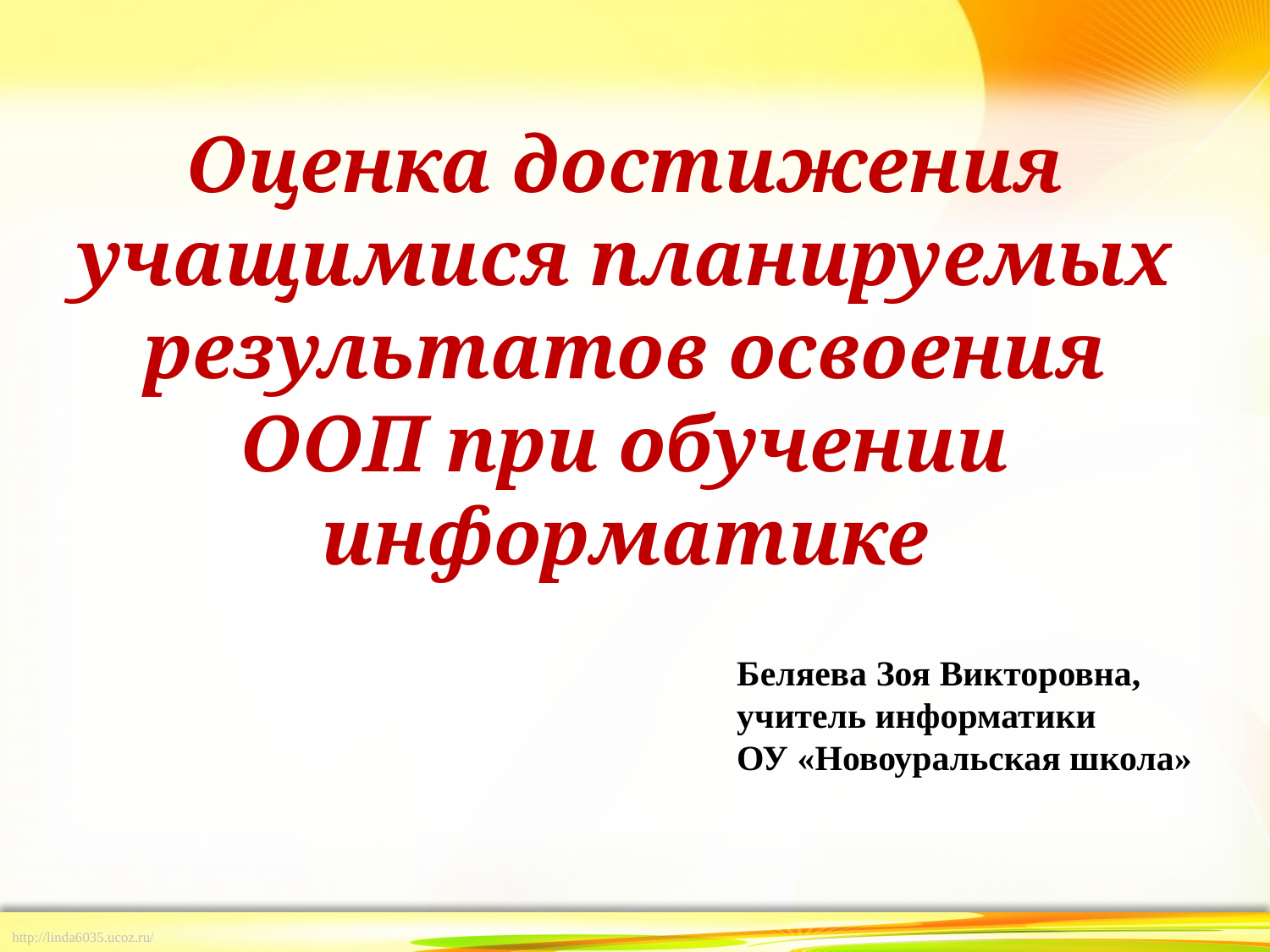

Оценка достижения учащимися планируемых результатов освоения ООП при обучении информатике
Беляева Зоя Викторовна,
учитель информатики
ОУ «Новоуральская школа»